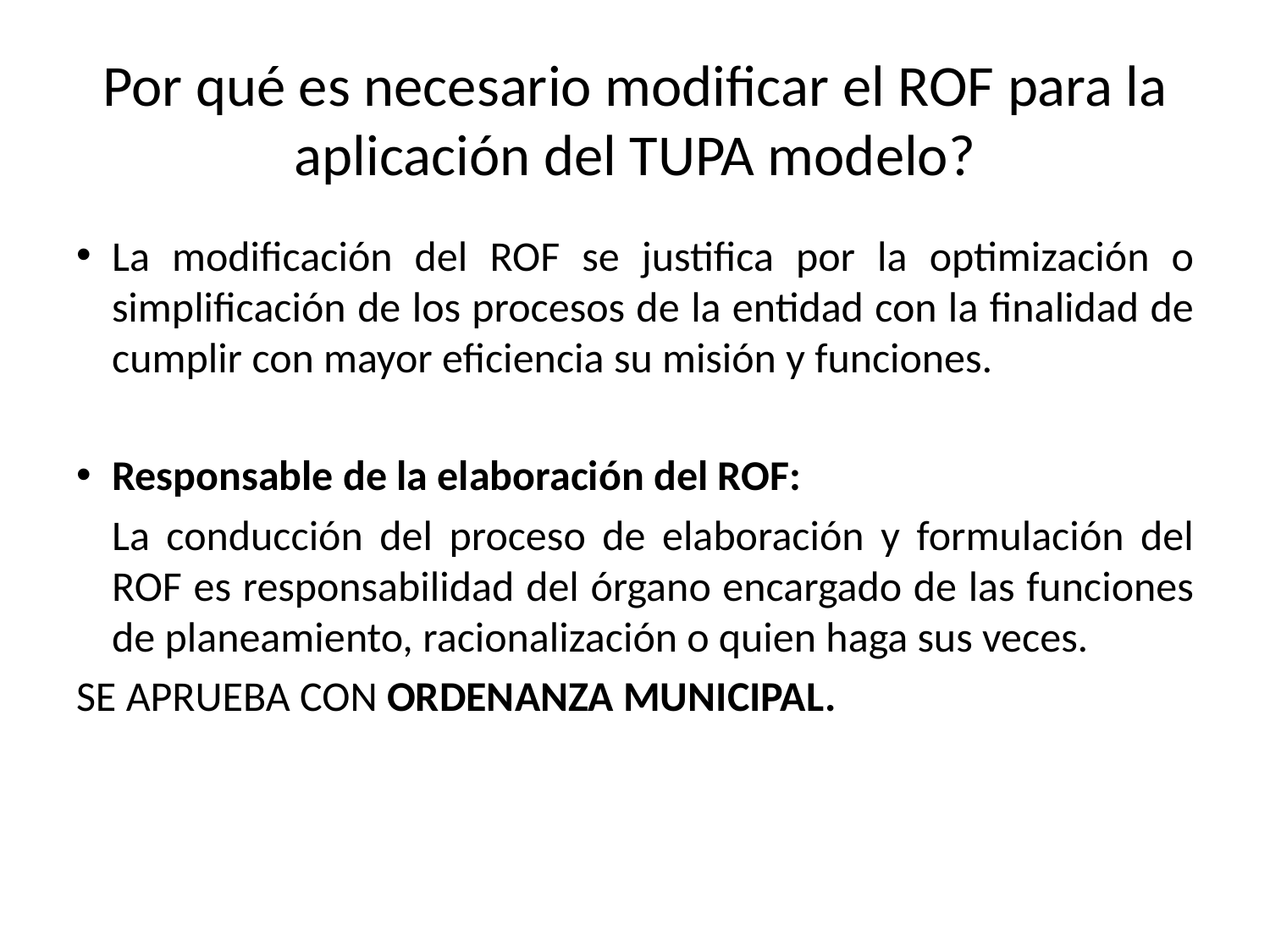

# Por qué es necesario modificar el ROF para la aplicación del TUPA modelo?
La modificación del ROF se justifica por la optimización o simplificación de los procesos de la entidad con la finalidad de cumplir con mayor eficiencia su misión y funciones.

Responsable de la elaboración del ROF:
	La conducción del proceso de elaboración y formulación del ROF es responsabilidad del órgano encargado de las funciones de planeamiento, racionalización o quien haga sus veces.
SE APRUEBA CON ORDENANZA MUNICIPAL.